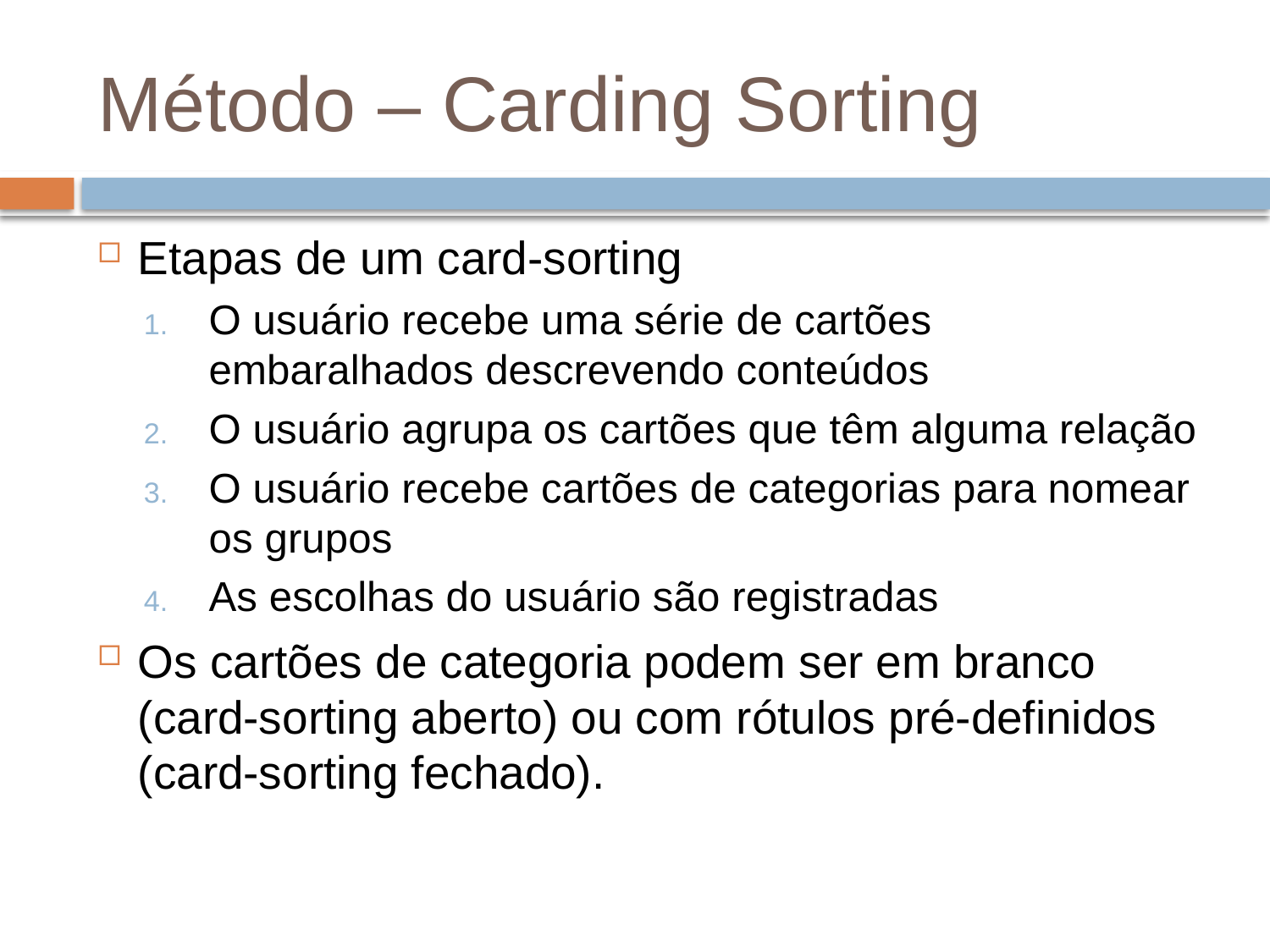

# Método – Carding Sorting
Etapas de um card-sorting
O usuário recebe uma série de cartões embaralhados descrevendo conteúdos
O usuário agrupa os cartões que têm alguma relação
O usuário recebe cartões de categorias para nomear os grupos
As escolhas do usuário são registradas
Os cartões de categoria podem ser em branco (card-sorting aberto) ou com rótulos pré-definidos (card-sorting fechado).